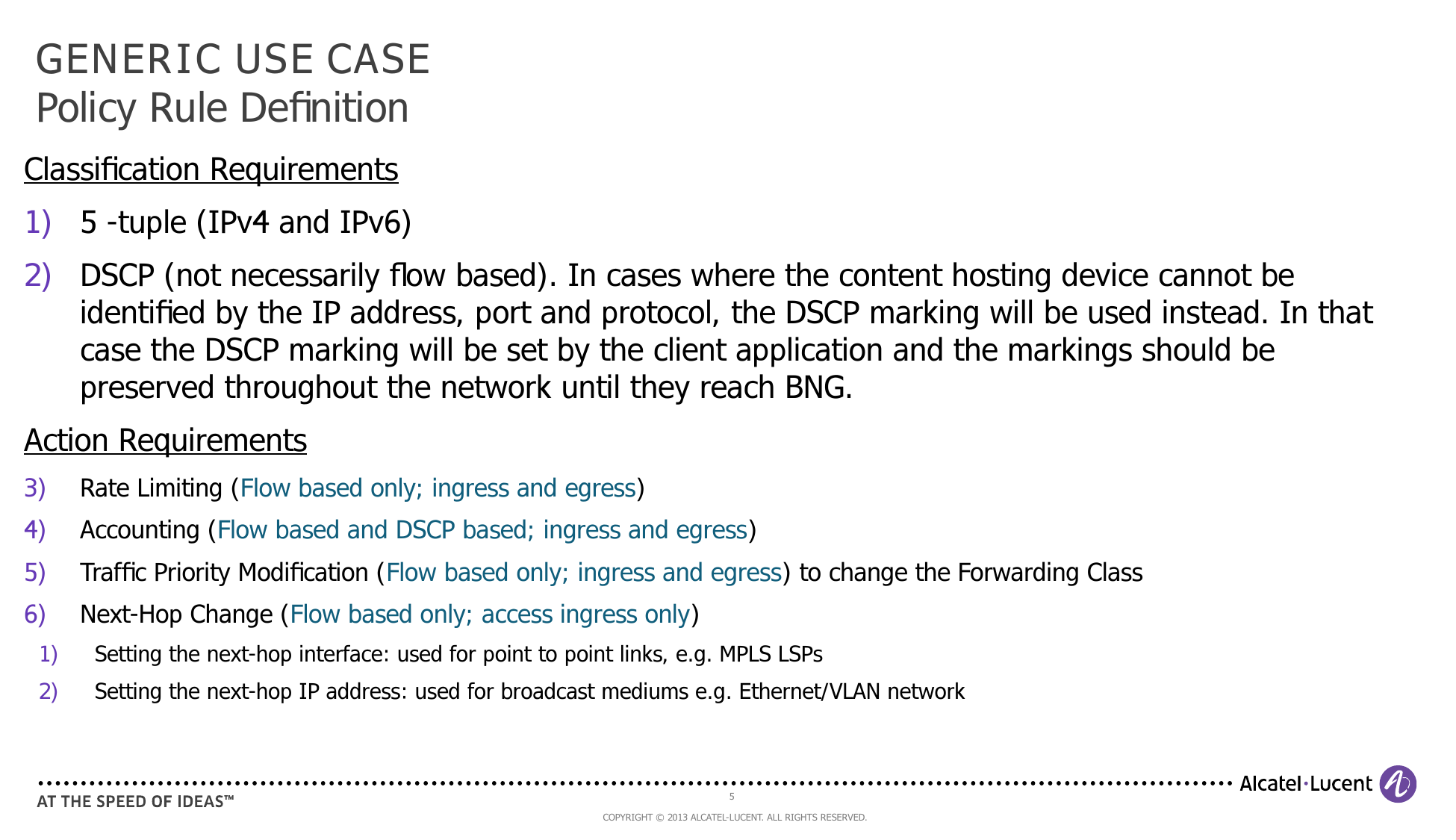

# GENERIC USE CASE Policy Rule Definition
Classification Requirements
5 -tuple (IPv4 and IPv6)
DSCP (not necessarily flow based). In cases where the content hosting device cannot be identified by the IP address, port and protocol, the DSCP marking will be used instead. In that case the DSCP marking will be set by the client application and the markings should be preserved throughout the network until they reach BNG.
Action Requirements
Rate Limiting (Flow based only; ingress and egress)
Accounting (Flow based and DSCP based; ingress and egress)
Traffic Priority Modification (Flow based only; ingress and egress) to change the Forwarding Class
Next-Hop Change (Flow based only; access ingress only)
Setting the next-hop interface: used for point to point links, e.g. MPLS LSPs
Setting the next-hop IP address: used for broadcast mediums e.g. Ethernet/VLAN network